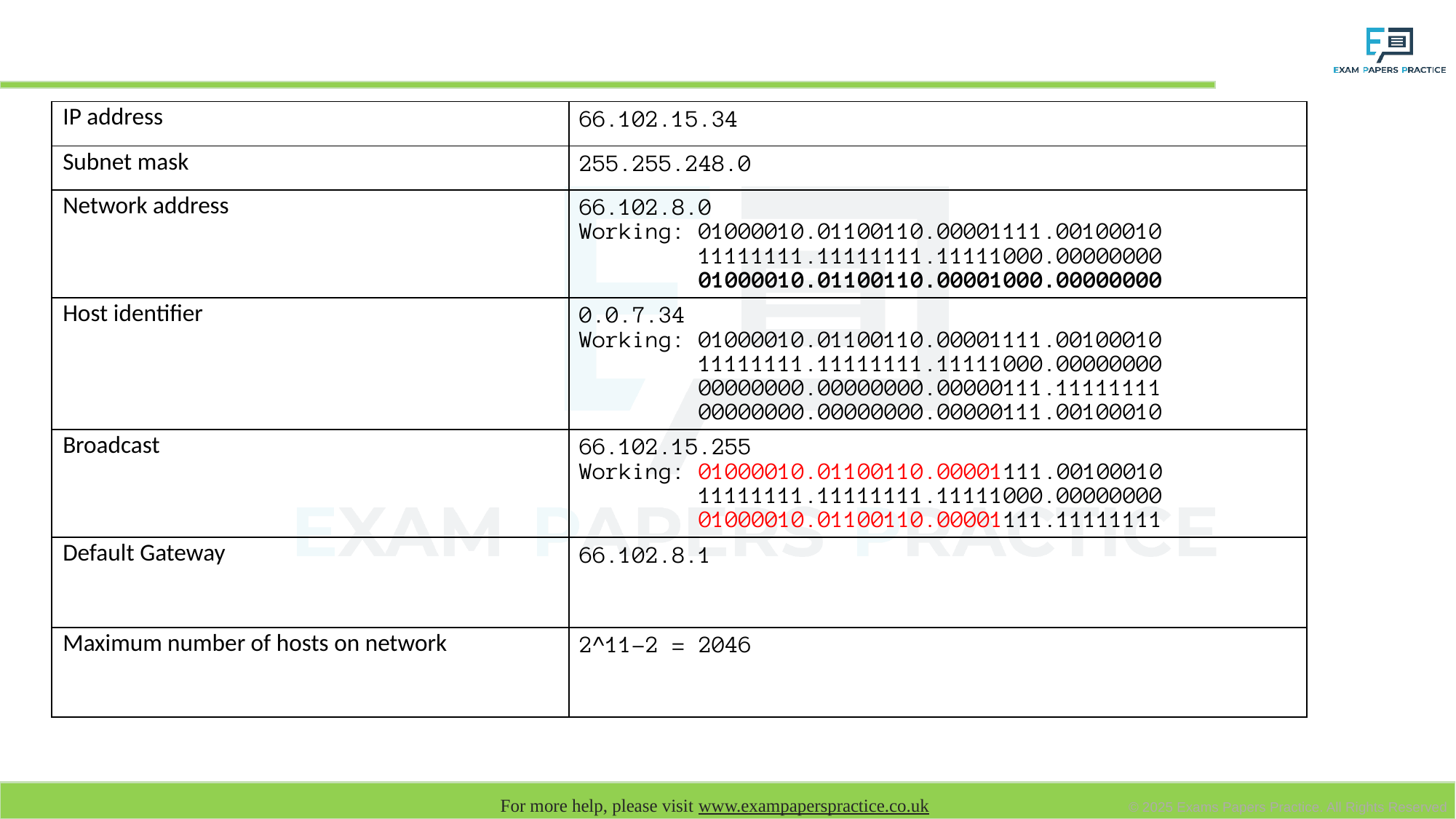

# Exercise: complete the table
| IP address | 66.102.15.34 |
| --- | --- |
| Subnet mask | 255.255.248.0 |
| Network address | 66.102.8.0 Working: 01000010.01100110.00001111.00100010 11111111.11111111.11111000.00000000 01000010.01100110.00001000.00000000 |
| Host identifier | 0.0.7.34 Working: 01000010.01100110.00001111.00100010 11111111.11111111.11111000.00000000 00000000.00000000.00000111.11111111 00000000.00000000.00000111.00100010 |
| Broadcast | 66.102.15.255 Working: 01000010.01100110.00001111.00100010 11111111.11111111.11111000.00000000 01000010.01100110.00001111.11111111 |
| Default Gateway | 66.102.8.1 |
| Maximum number of hosts on network | 2^11-2 = 2046 |